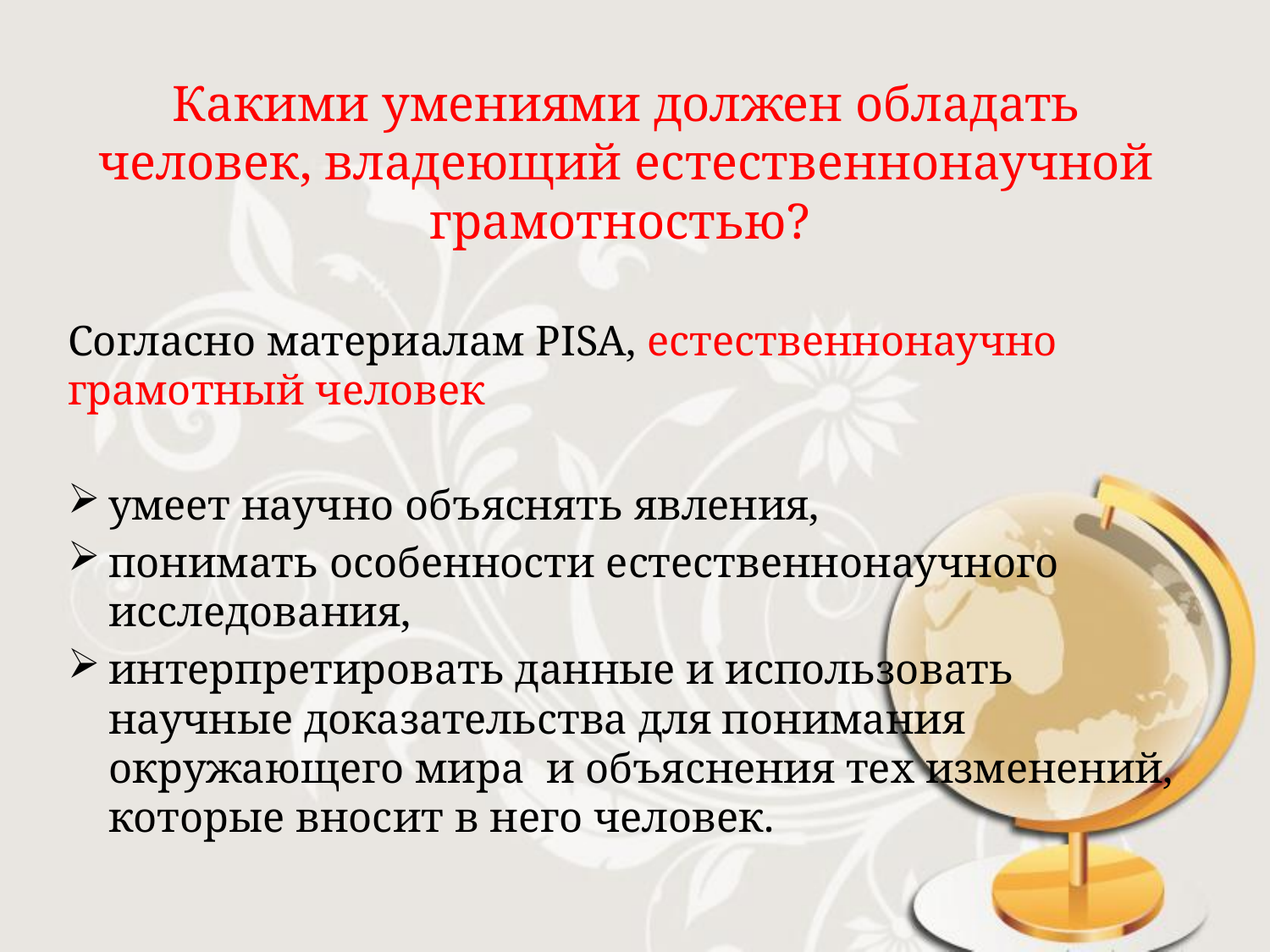

Какими умениями должен обладать человек, владеющий естественнонаучной грамотностью?

Согласно материалам PISA, естественнонаучно грамотный человек

умеет научно объяснять явления,
понимать особенности естественнонаучного исследования,
интерпретировать данные и использовать научные доказательства для понимания окружающего мира  и объяснения тех изменений, которые вносит в него человек.